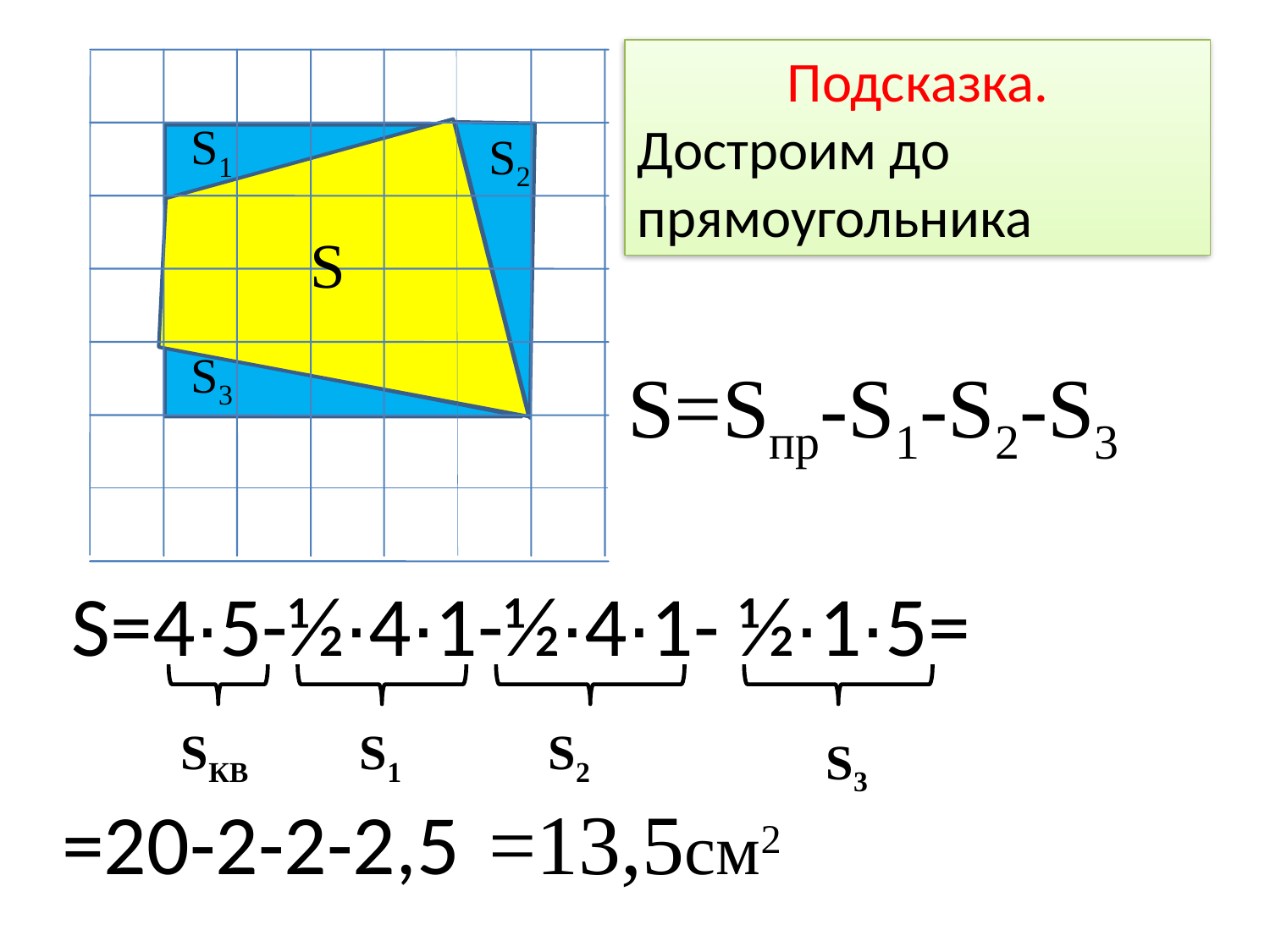

Подсказка.
Достроим до прямоугольника

S1

S2

S

S3

S=Sпр-S1-S2-S3
S=4∙5-½∙4∙1-½∙4∙1- ½∙1∙5=

SКВ
S1
S2
S3
=20-2-2-2,5
=13,5см2